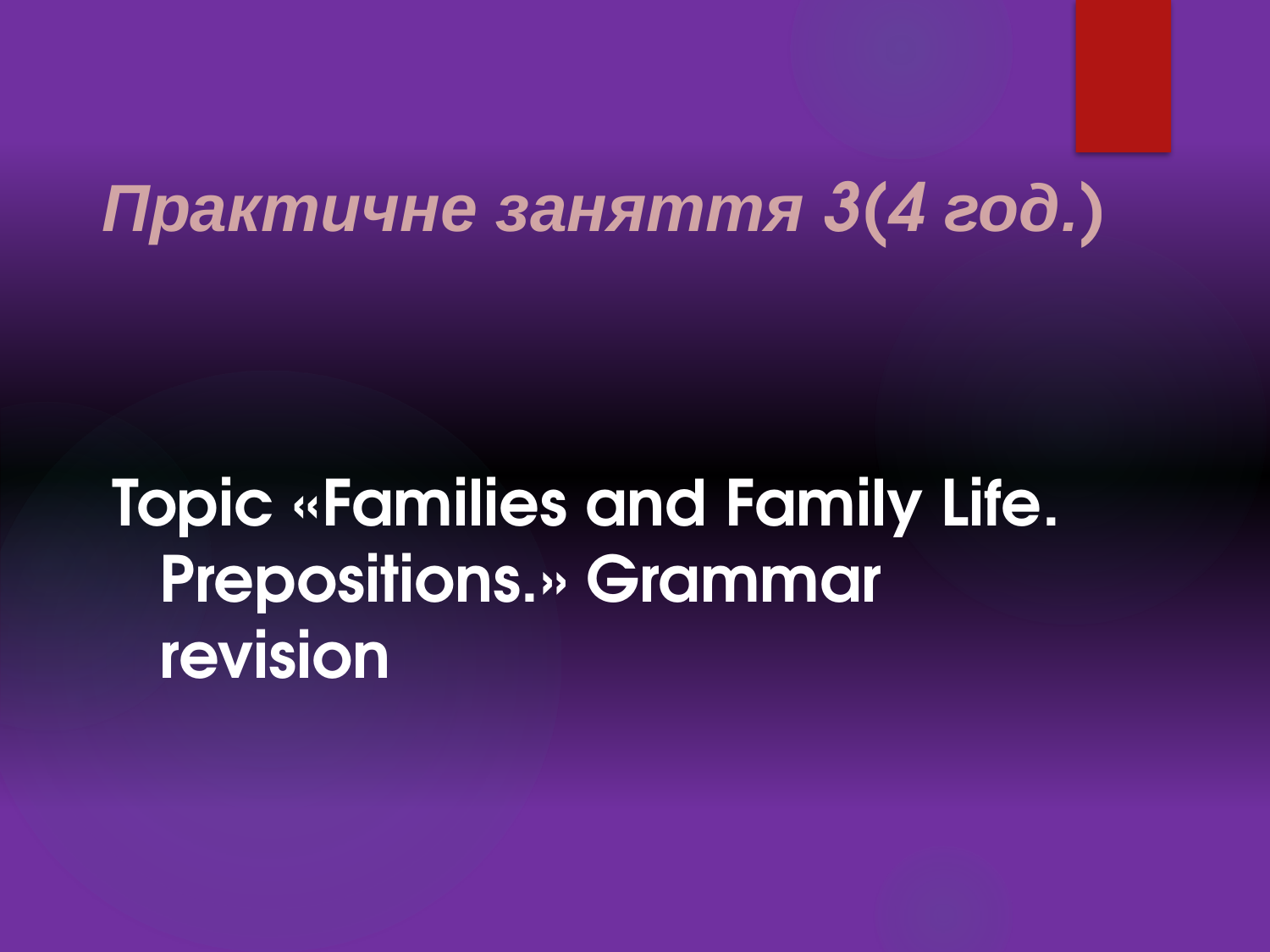

# Практичне заняття 3(4 год.)
Topic «Families and Family Life. Prepositions.» Grammar revision